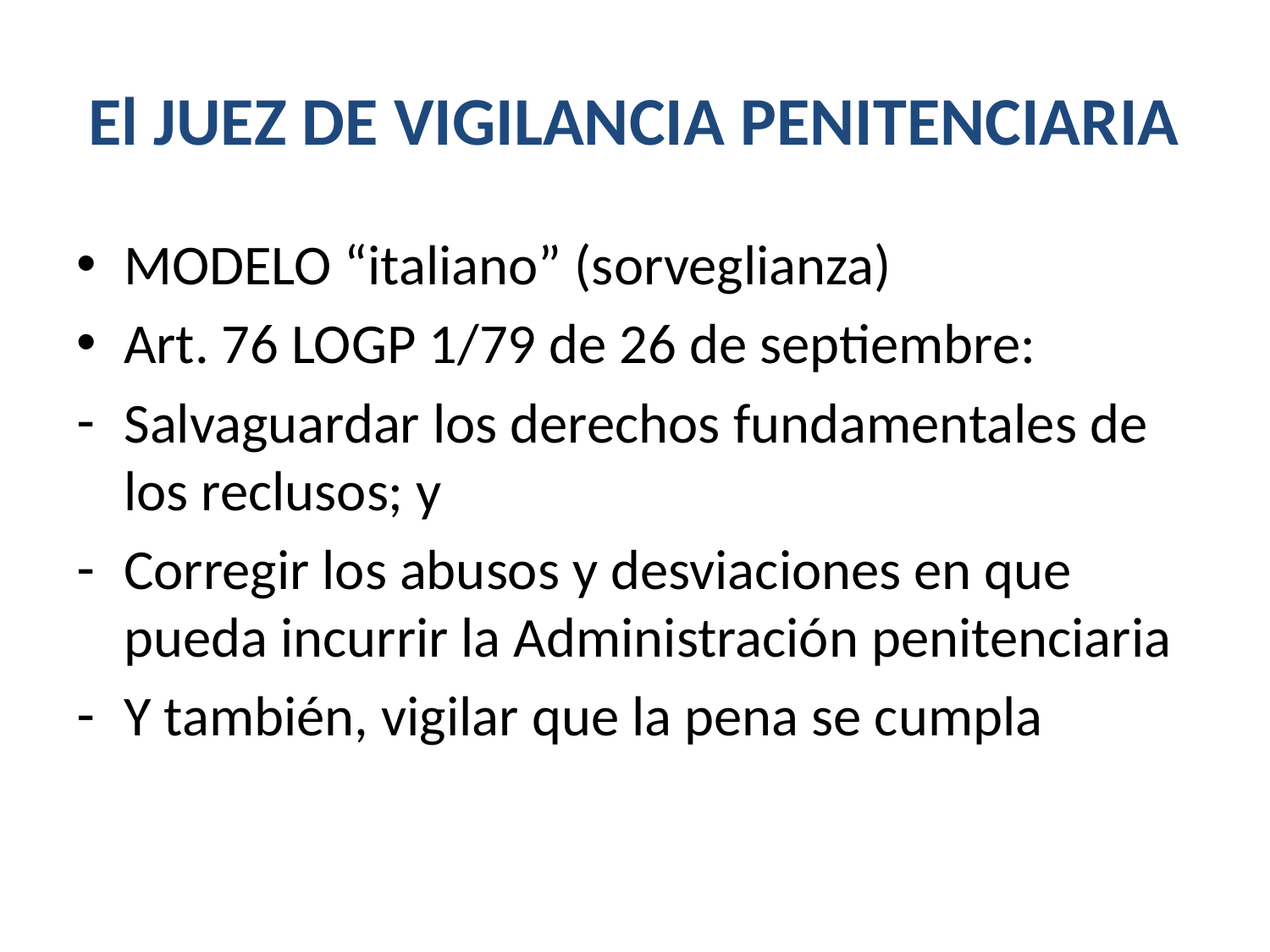

# El JUEZ DE VIGILANCIA PENITENCIARIA
MODELO “italiano” (sorveglianza)
Art. 76 LOGP 1/79 de 26 de septiembre:
Salvaguardar los derechos fundamentales de los reclusos; y
Corregir los abusos y desviaciones en que pueda incurrir la Administración penitenciaria
Y también, vigilar que la pena se cumpla